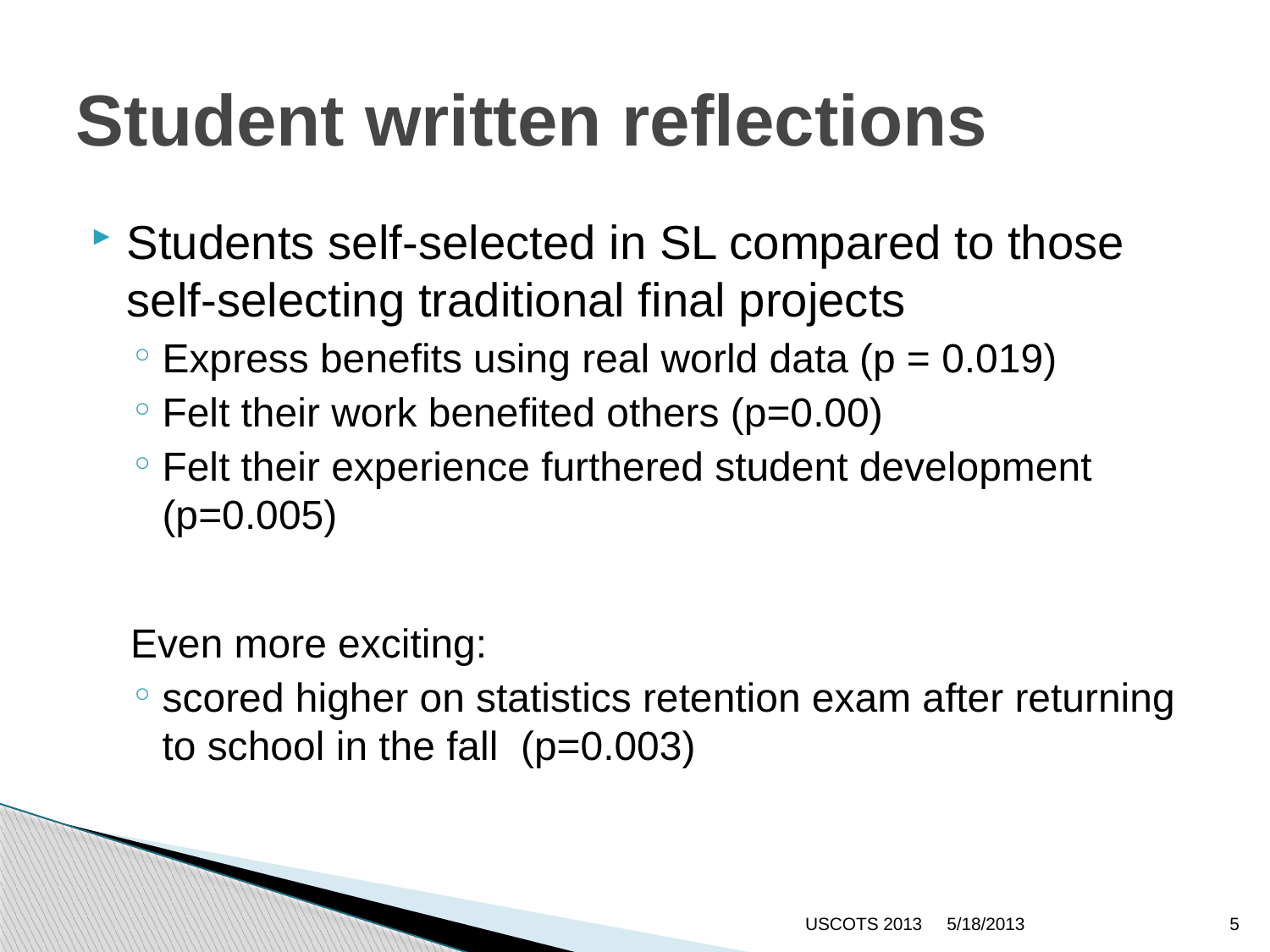

# Student written reflections
Students self-selected in SL compared to those self-selecting traditional final projects
Express benefits using real world data (p = 0.019)
Felt their work benefited others (p=0.00)
Felt their experience furthered student development (p=0.005)

Even more exciting:
scored higher on statistics retention exam after returning to school in the fall  (p=0.003)

USCOTS 2013
5/18/2013
5